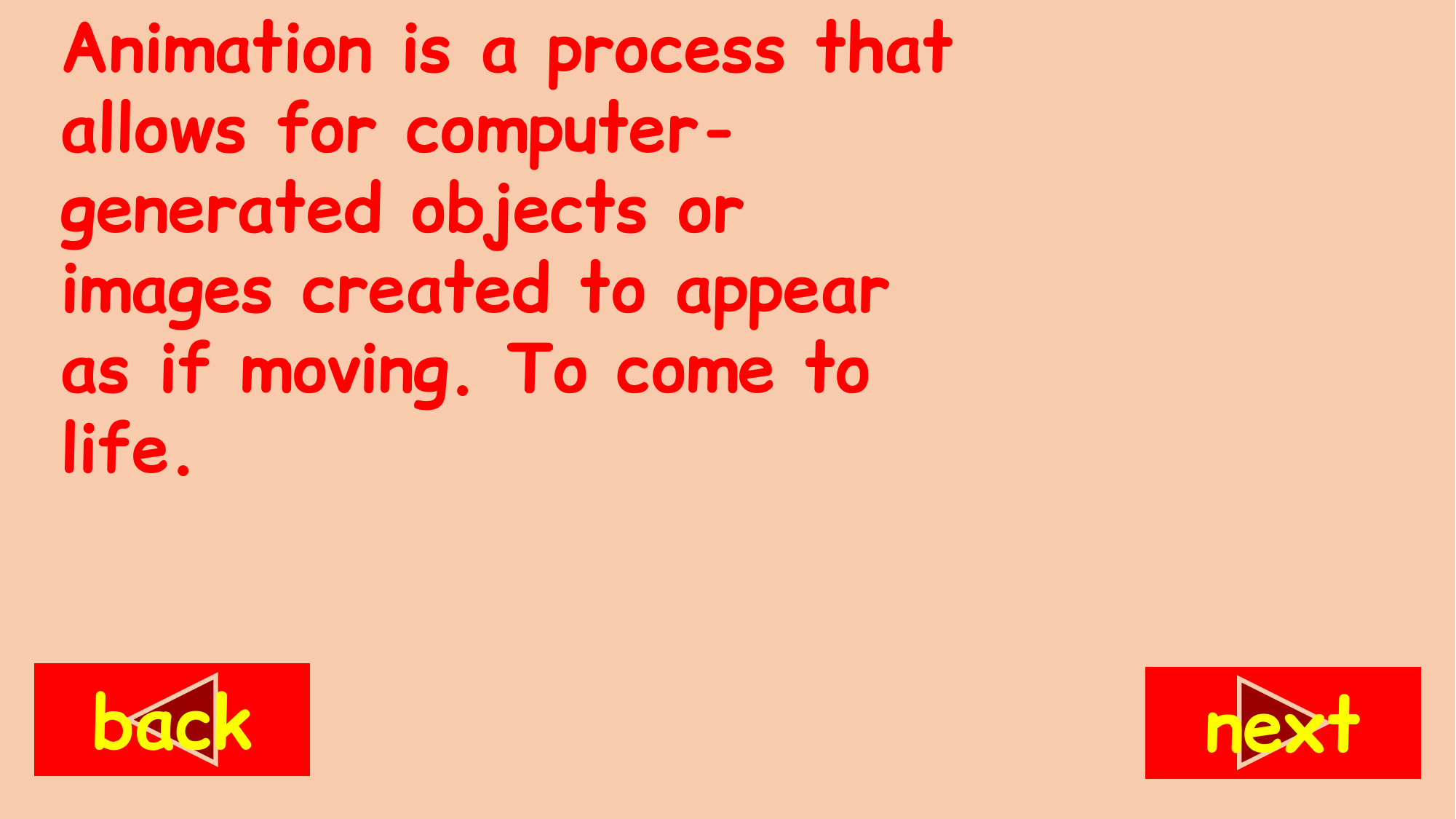

Animation is a process that allows for computer-generated objects or images created to appear as if moving. To come to life.
back
next